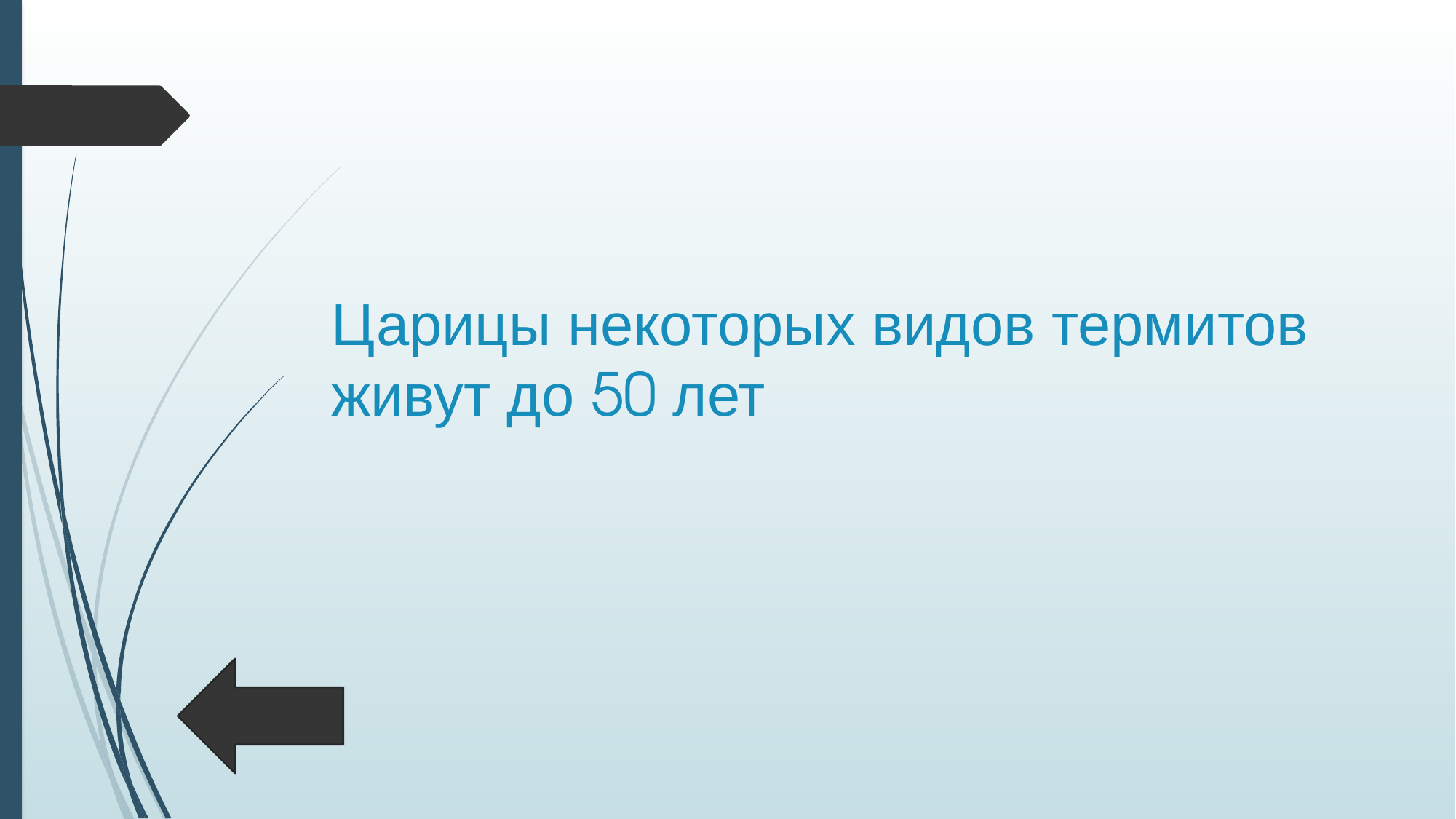

# Царицы некоторых видов термитов живут до 50 лет